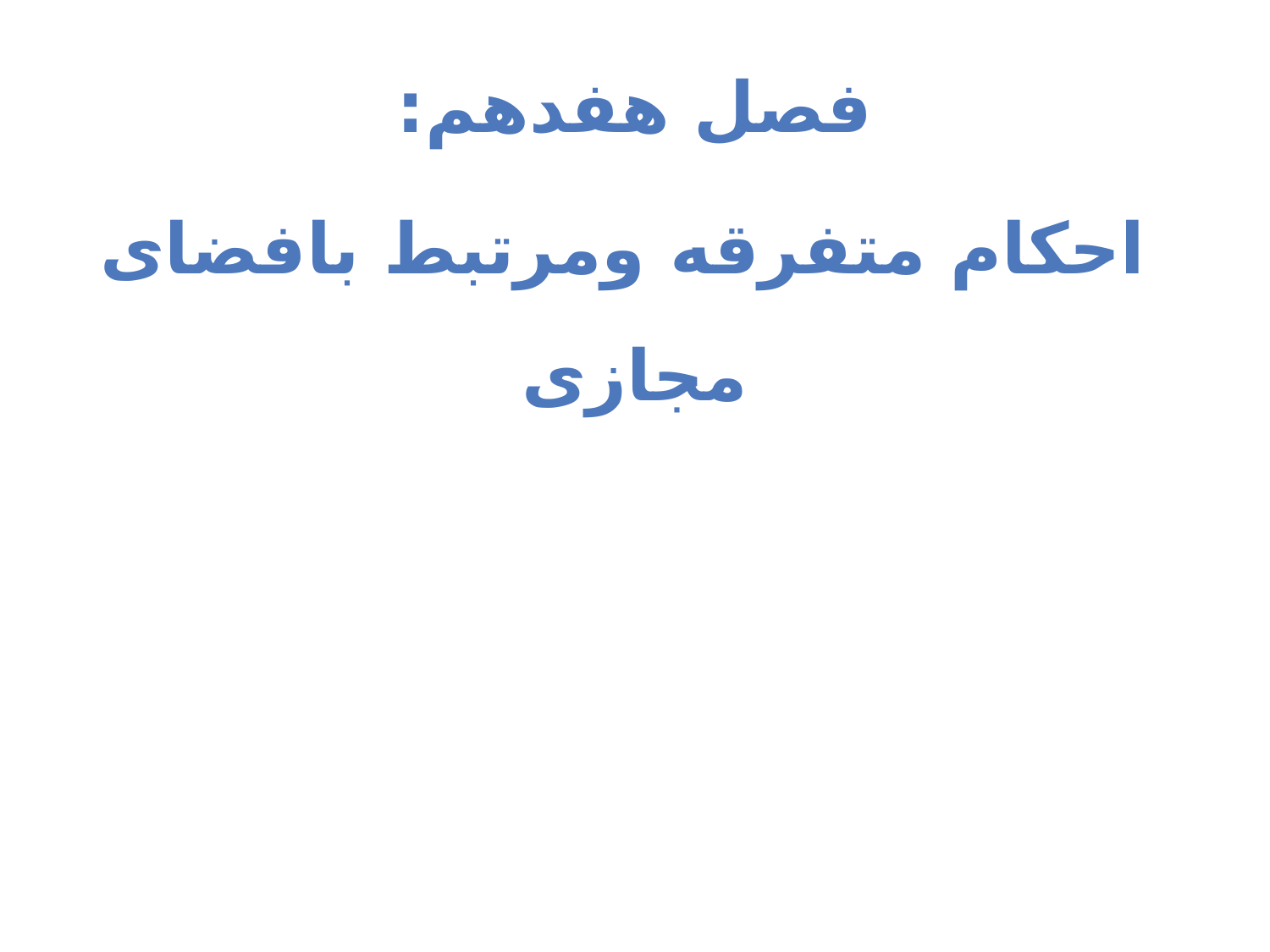

فصل هفدهم:
 احکام متفرقه ومرتبط بافضای مجازی